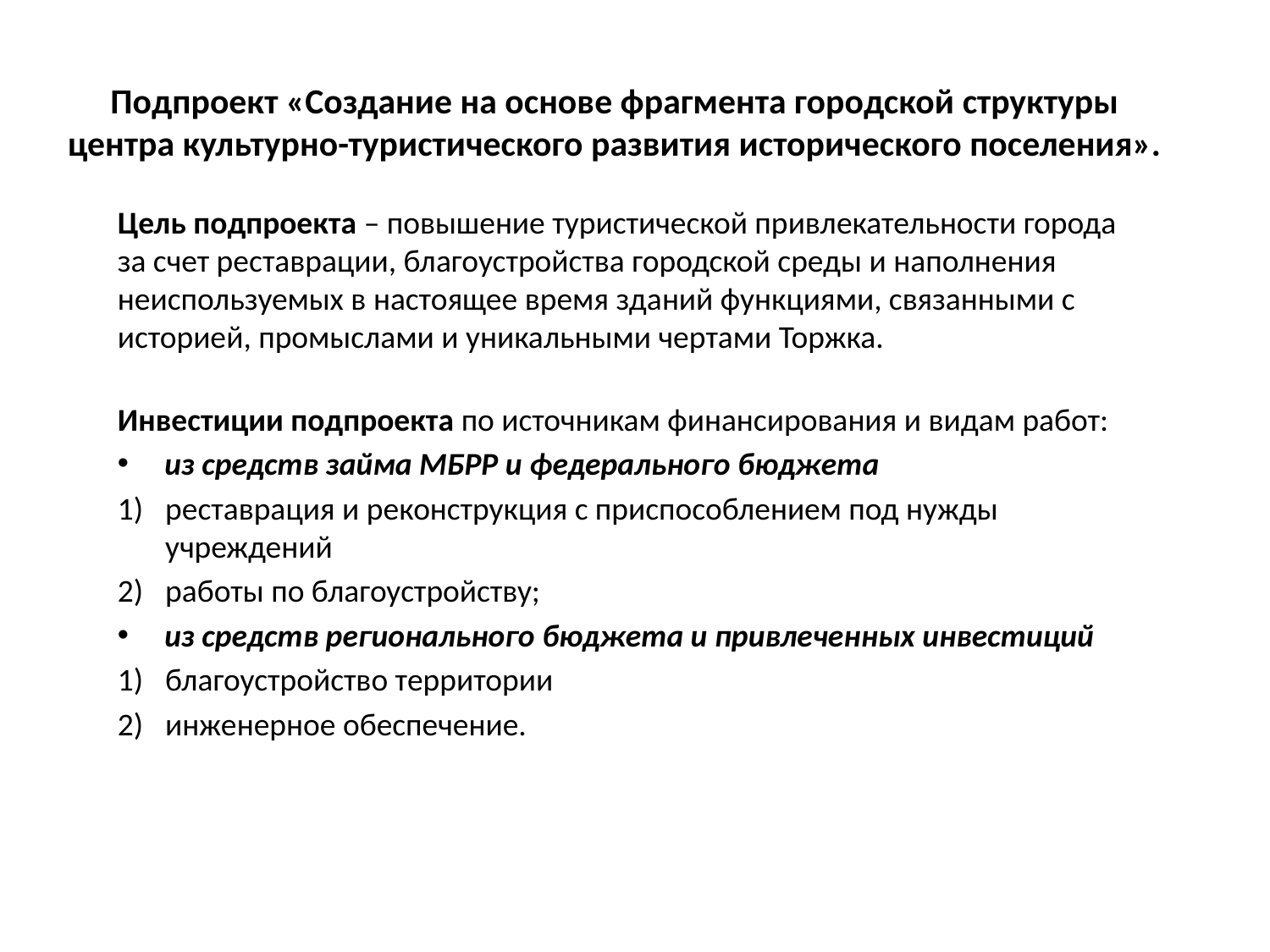

# Подпроект «Создание на основе фрагмента городской структуры центра культурно-туристического развития исторического поселения».
Цель подпроекта – повышение туристической привлекательности города за счет реставрации, благоустройства городской среды и наполнения неиспользуемых в настоящее время зданий функциями, связанными с историей, промыслами и уникальными чертами Торжка.

Инвестиции подпроекта по источникам финансирования и видам работ:
 из средств займа МБРР и федерального бюджета
реставрация и реконструкция с приспособлением под нужды учреждений
работы по благоустройству;
 из средств регионального бюджета и привлеченных инвестиций
благоустройство территории
инженерное обеспечение.